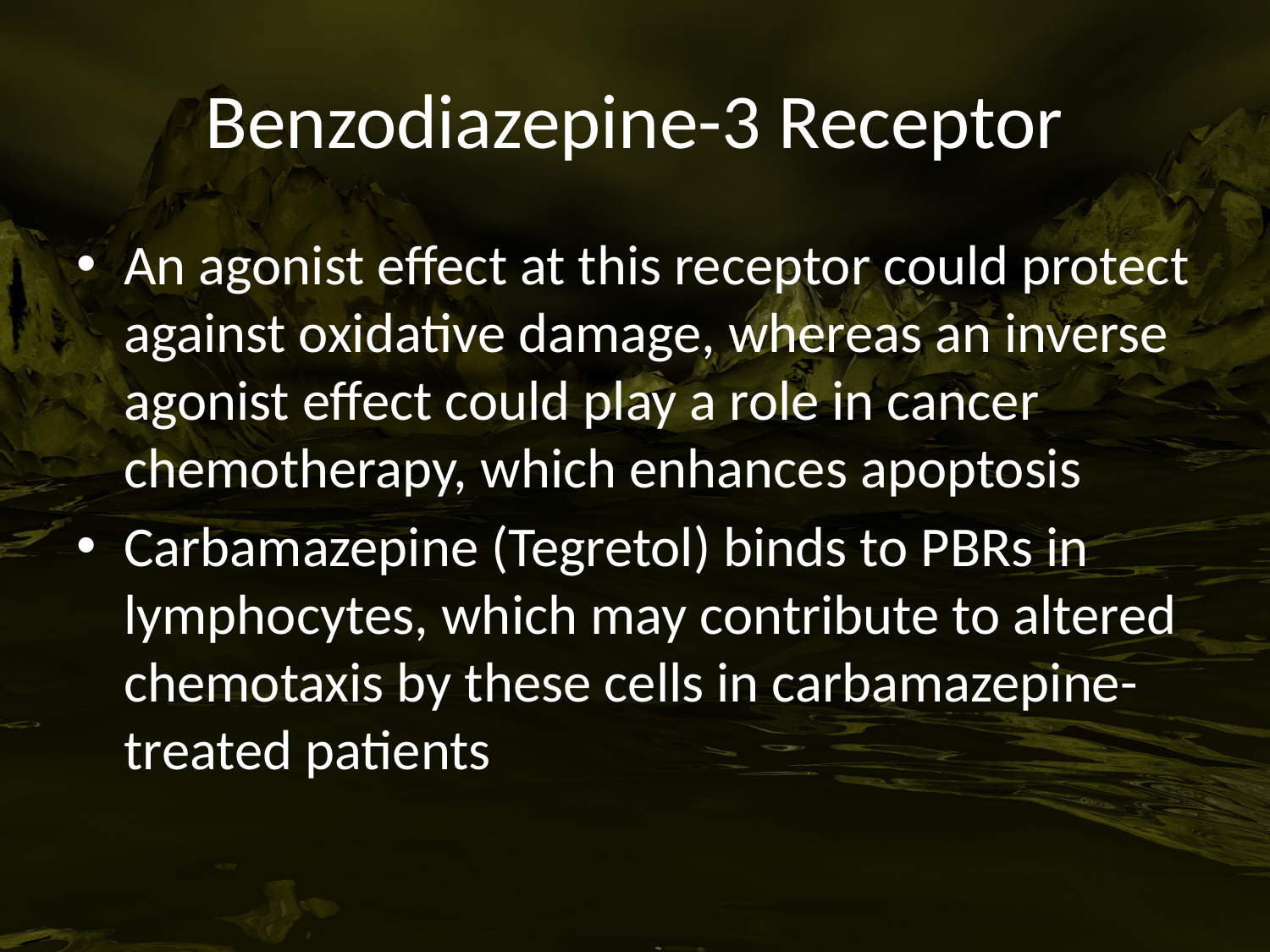

# Benzodiazepine-3 Receptor
An agonist effect at this receptor could protect against oxidative damage, whereas an inverse agonist effect could play a role in cancer chemotherapy, which enhances apoptosis
Carbamazepine (Tegretol) binds to PBRs in lymphocytes, which may contribute to altered chemotaxis by these cells in carbamazepine-treated patients